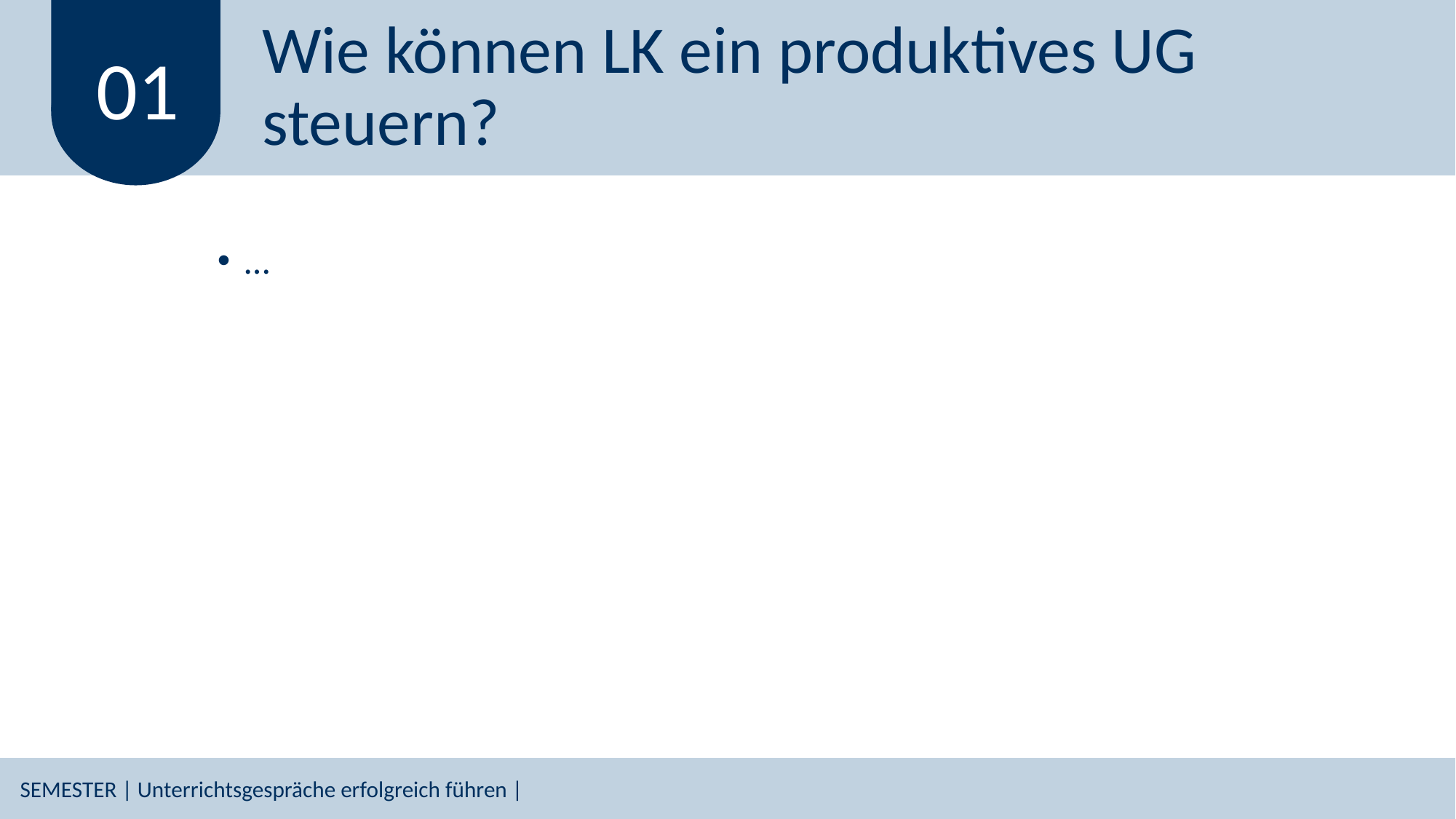

# Wie können LK ein produktives UG steuern?
01
…

SEMESTER | Unterrichtsgespräche erfolgreich führen |